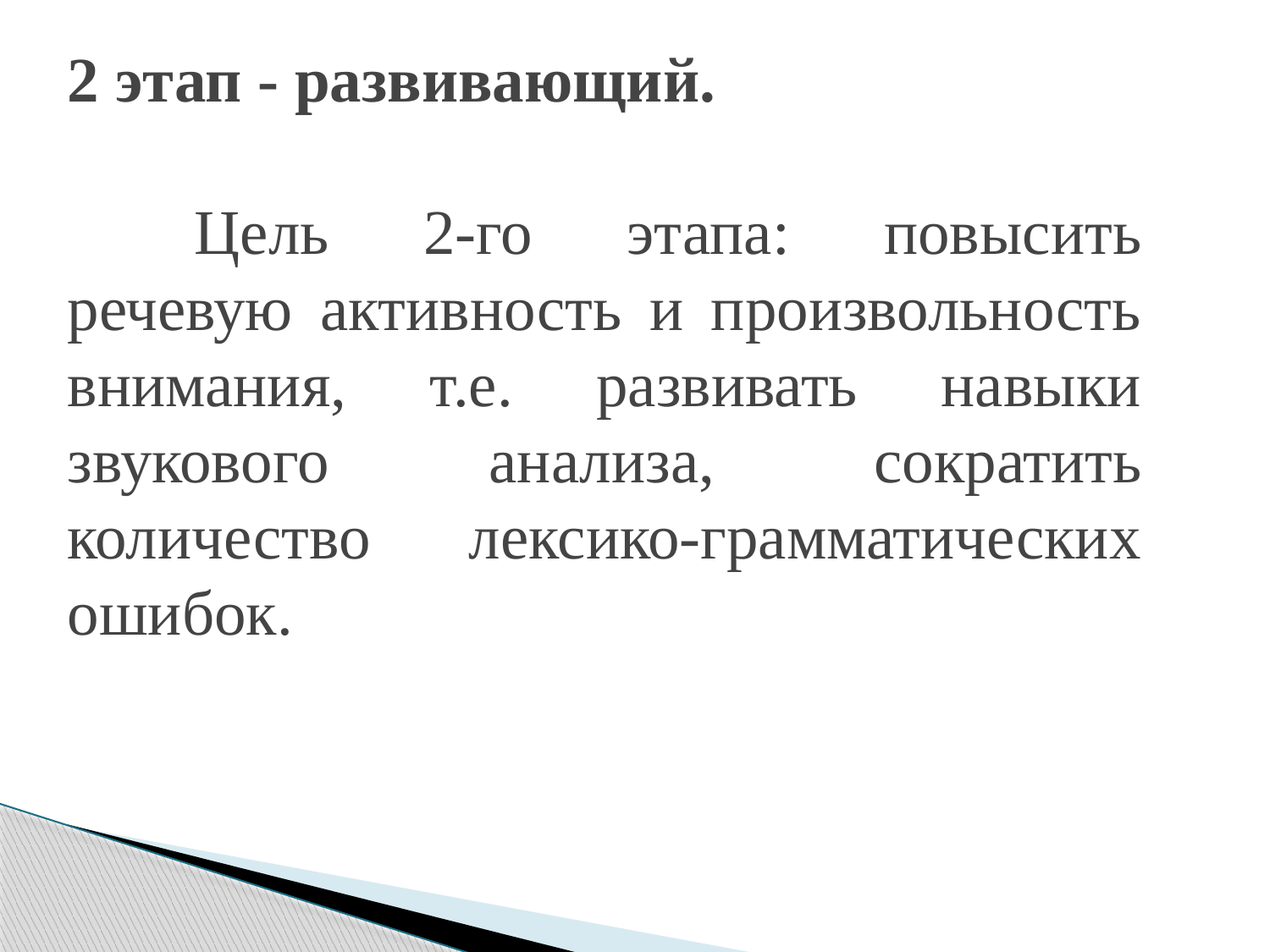

2 этап - развивающий.

	Цель 2-го этапа: повысить речевую активность и произвольность внимания, т.е. развивать навыки звукового анализа, сократить количество лексико-грамматических ошибок.